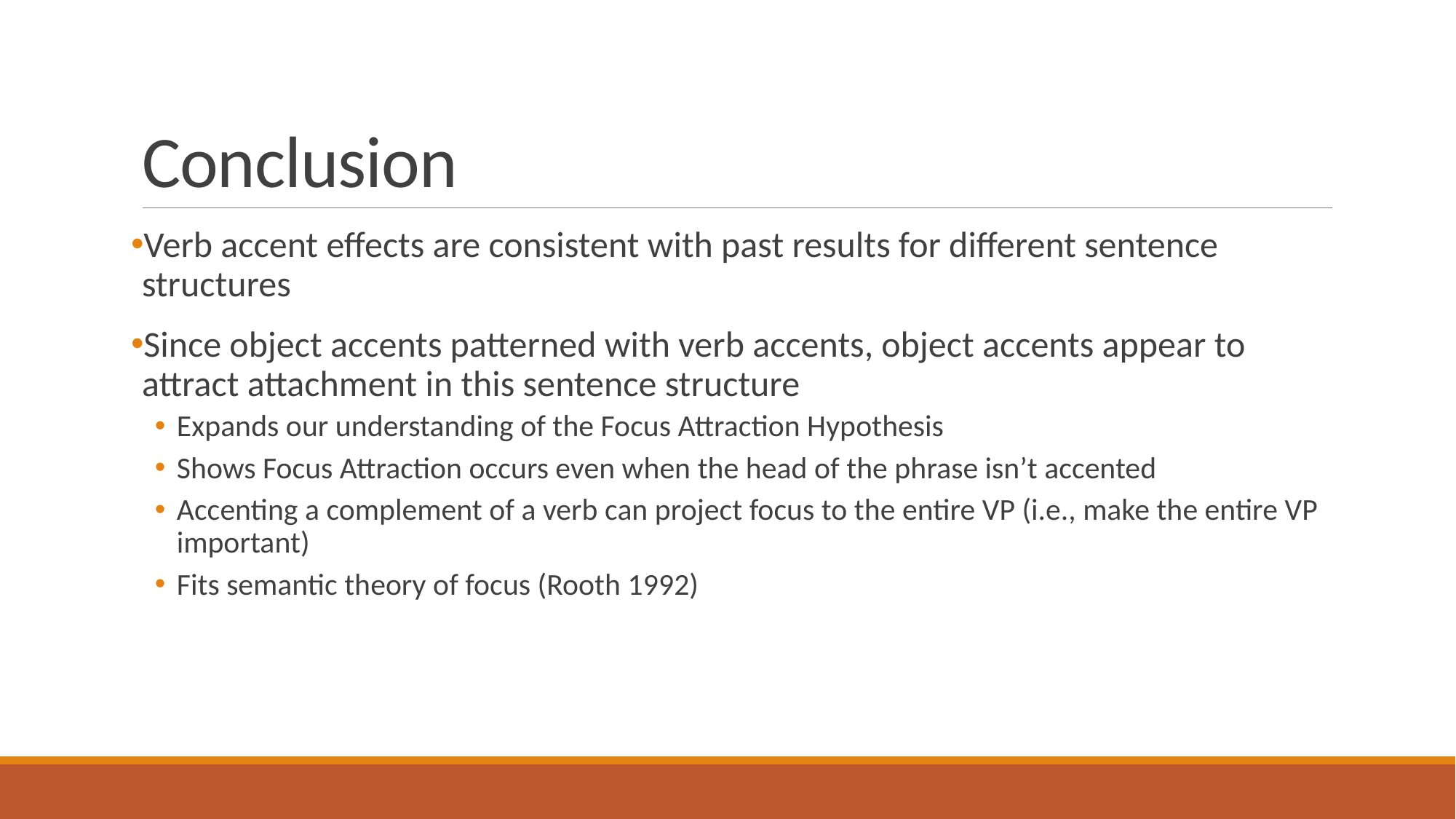

# Conclusion
Verb accent effects are consistent with past results for different sentence structures
Since object accents patterned with verb accents, object accents appear to attract attachment in this sentence structure
Expands our understanding of the Focus Attraction Hypothesis
Shows Focus Attraction occurs even when the head of the phrase isn’t accented
Accenting a complement of a verb can project focus to the entire VP (i.e., make the entire VP important)
Fits semantic theory of focus (Rooth 1992)